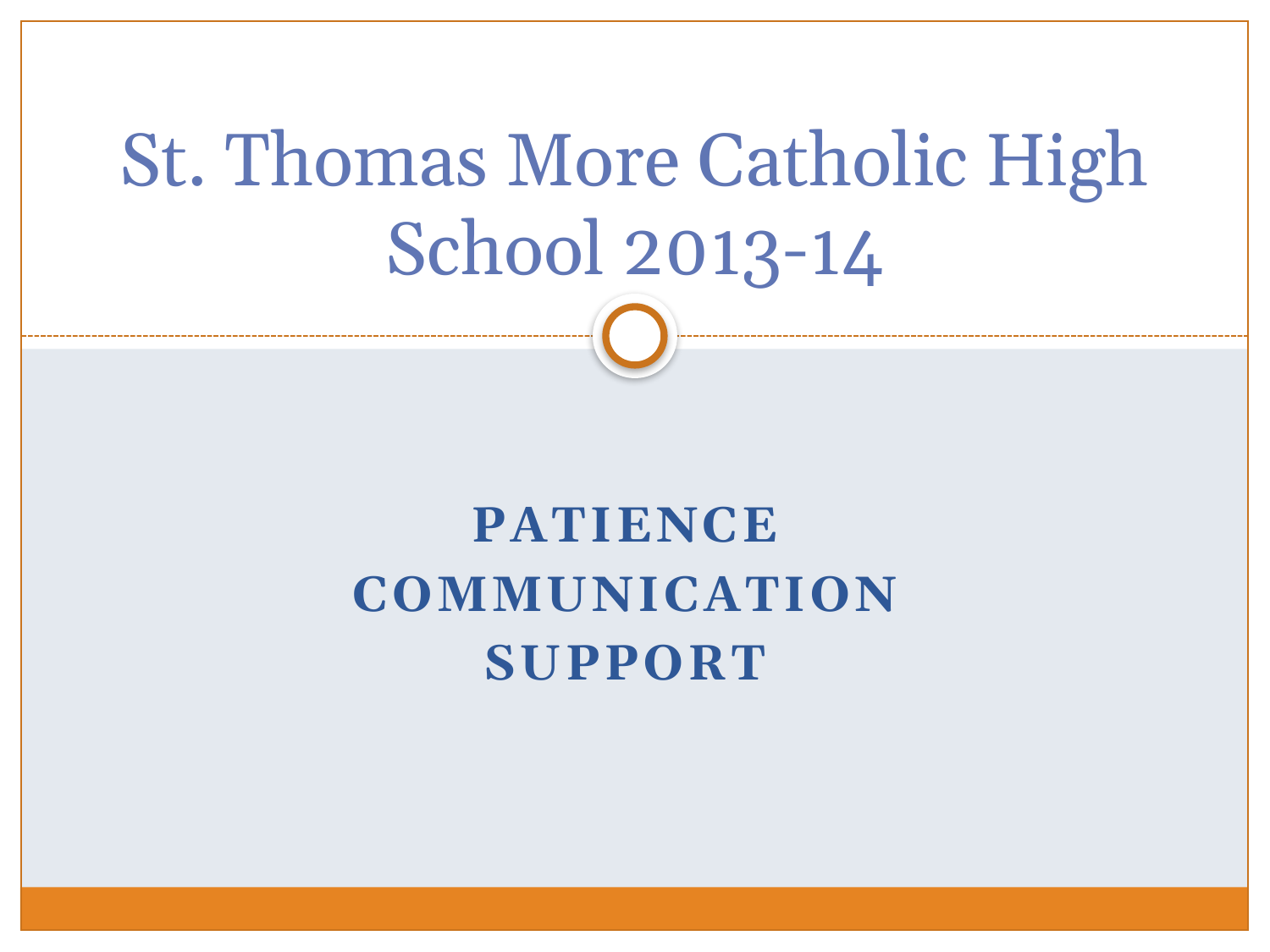

# St. Thomas More Catholic High School 2013-14
Patience
Communication
support